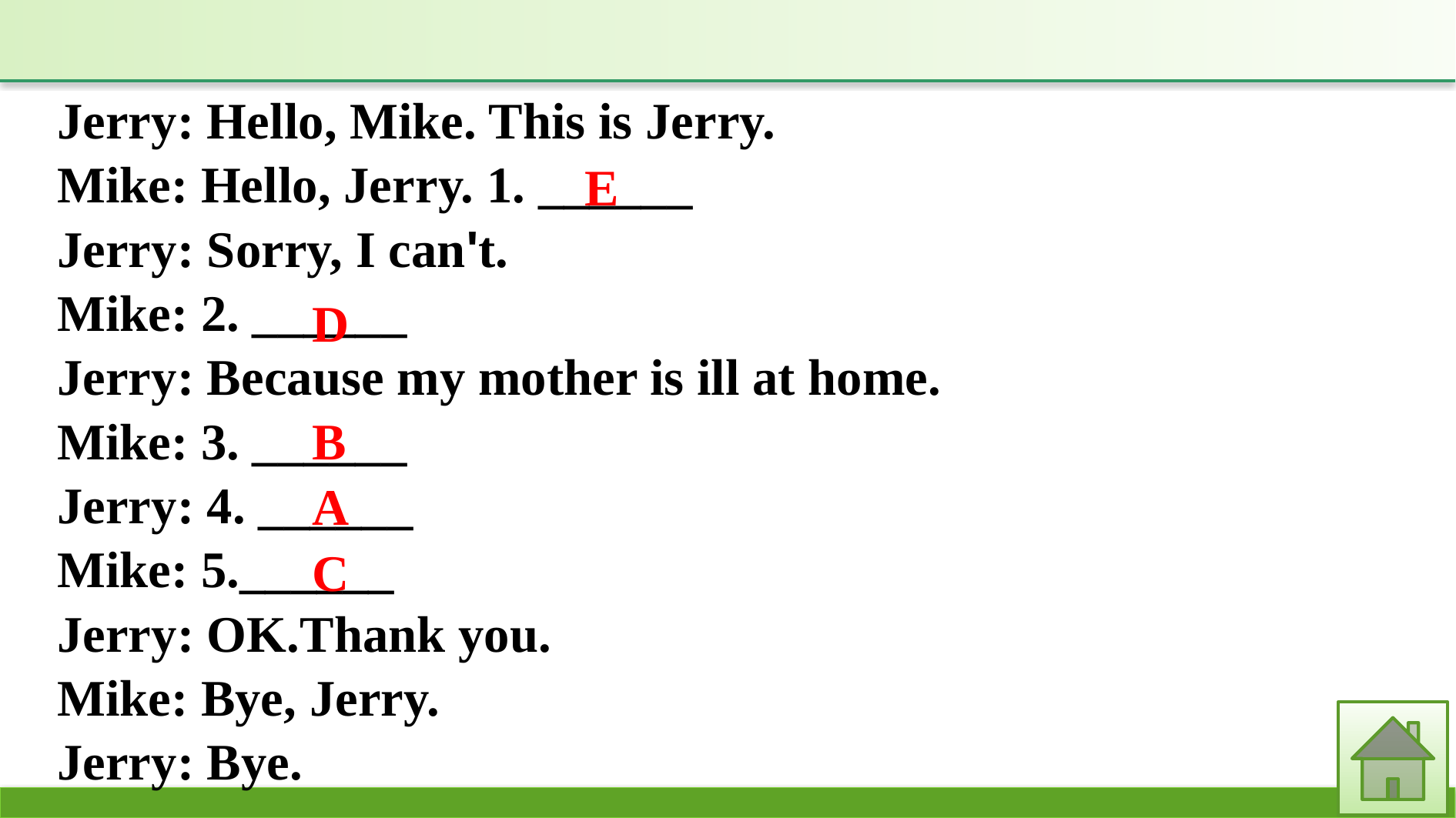

Jerry: Hello, Mike. This is Jerry.
Mike: Hello, Jerry. 1. ______
Jerry: Sorry, I can't.
Mike: 2. ______
Jerry: Because my mother is ill at home.
Mike: 3. ______
Jerry: 4. ______
Mike: 5.______
Jerry: OK.Thank you.
Mike: Bye, Jerry.
Jerry: Bye.
E
D
B
A
C